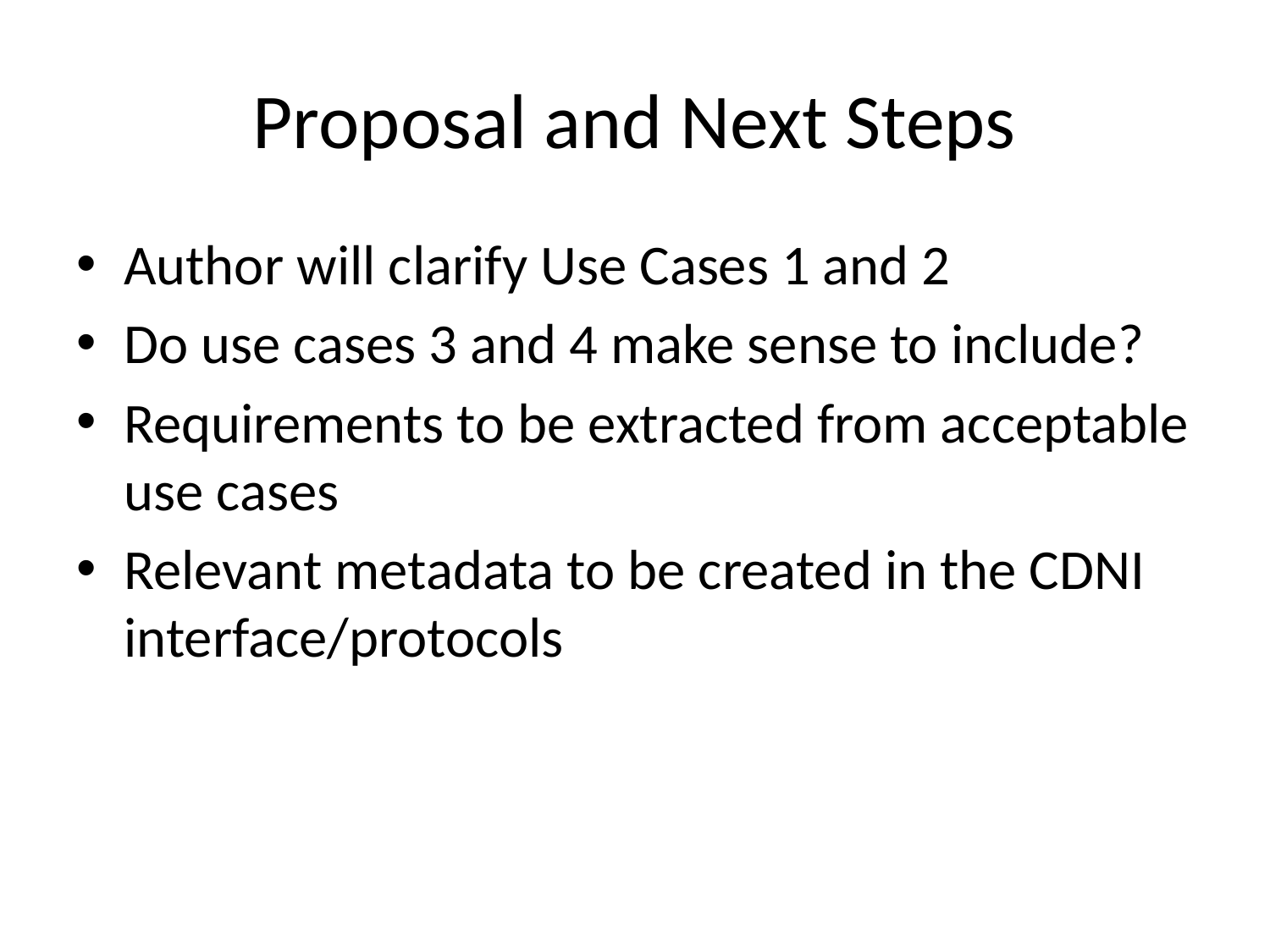

# Proposal and Next Steps
Author will clarify Use Cases 1 and 2
Do use cases 3 and 4 make sense to include?
Requirements to be extracted from acceptable use cases
Relevant metadata to be created in the CDNI interface/protocols